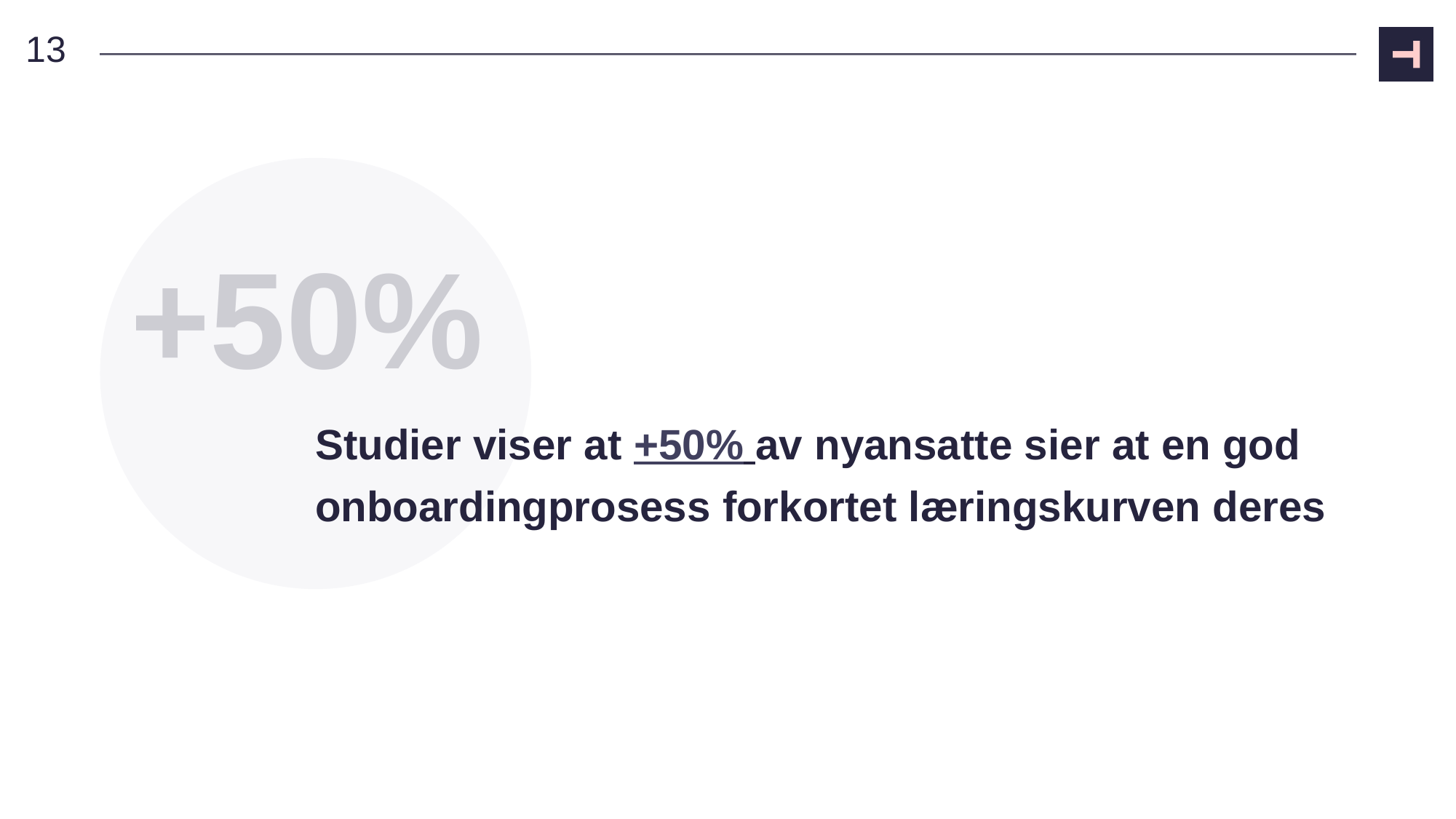

13

+50%
# Studier viser at +50% av nyansatte sier at en god onboardingprosess forkortet læringskurven deres